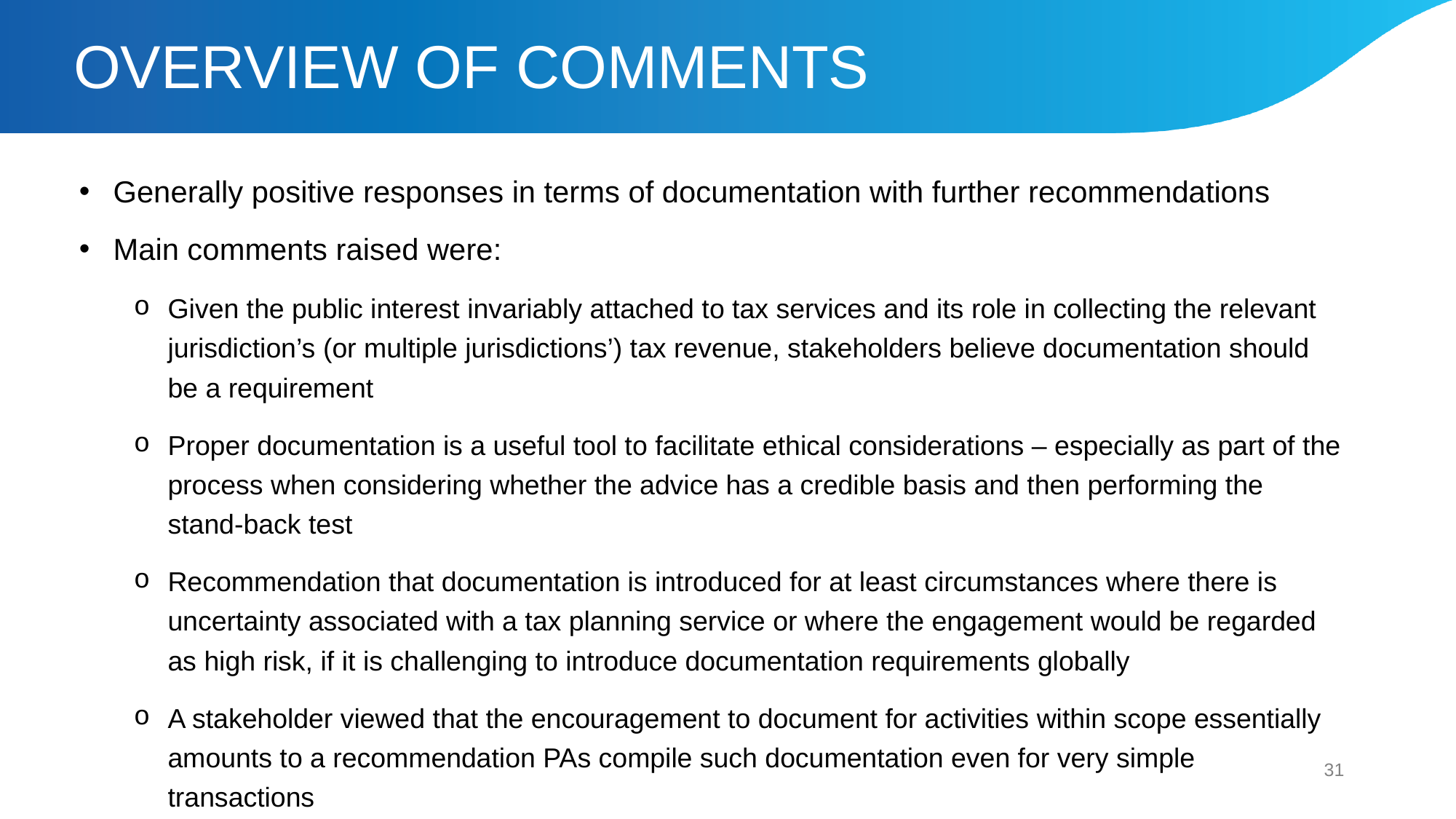

# OVERVIEW OF COMMENTS

Generally positive responses in terms of documentation with further recommendations
Main comments raised were:
Given the public interest invariably attached to tax services and its role in collecting the relevant jurisdiction’s (or multiple jurisdictions’) tax revenue, stakeholders believe documentation should be a requirement
Proper documentation is a useful tool to facilitate ethical considerations – especially as part of the process when considering whether the advice has a credible basis and then performing the stand-back test
Recommendation that documentation is introduced for at least circumstances where there is uncertainty associated with a tax planning service or where the engagement would be regarded as high risk, if it is challenging to introduce documentation requirements globally
A stakeholder viewed that the encouragement to document for activities within scope essentially amounts to a recommendation PAs compile such documentation even for very simple transactions

31